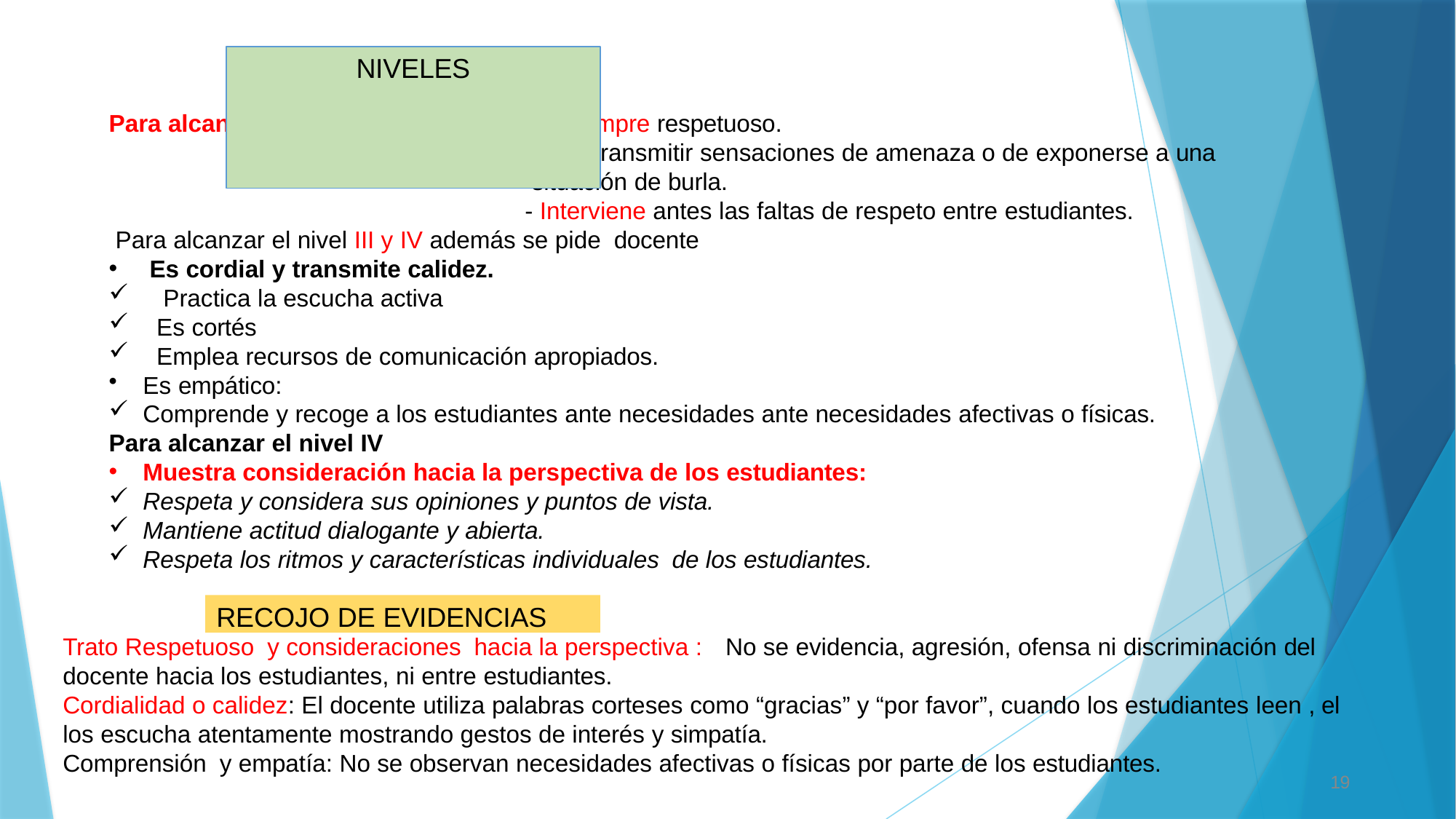

# NIVELES
Para alcanzar los niveles II,III y IV : - Es siempre respetuoso.
- Evita transmitir sensaciones de amenaza o de exponerse a una
situación de burla.
- Interviene antes las faltas de respeto entre estudiantes.
Para alcanzar el nivel III y IV además se pide docente
Es cordial y transmite calidez.
Practica la escucha activa
Es cortés
Emplea recursos de comunicación apropiados.
Es empático:
Comprende y recoge a los estudiantes ante necesidades ante necesidades afectivas o físicas.
Para alcanzar el nivel IV
Muestra consideración hacia la perspectiva de los estudiantes:
Respeta y considera sus opiniones y puntos de vista.
Mantiene actitud dialogante y abierta.
Respeta los ritmos y características individuales de los estudiantes.
RECOJO DE EVIDENCIAS
Trato Respetuoso y consideraciones hacia la perspectiva :	No se evidencia, agresión, ofensa ni discriminación del
docente hacia los estudiantes, ni entre estudiantes.
Cordialidad o calidez: El docente utiliza palabras corteses como “gracias” y “por favor”, cuando los estudiantes leen , el los escucha atentamente mostrando gestos de interés y simpatía.
Comprensión y empatía: No se observan necesidades afectivas o físicas por parte de los estudiantes.
19